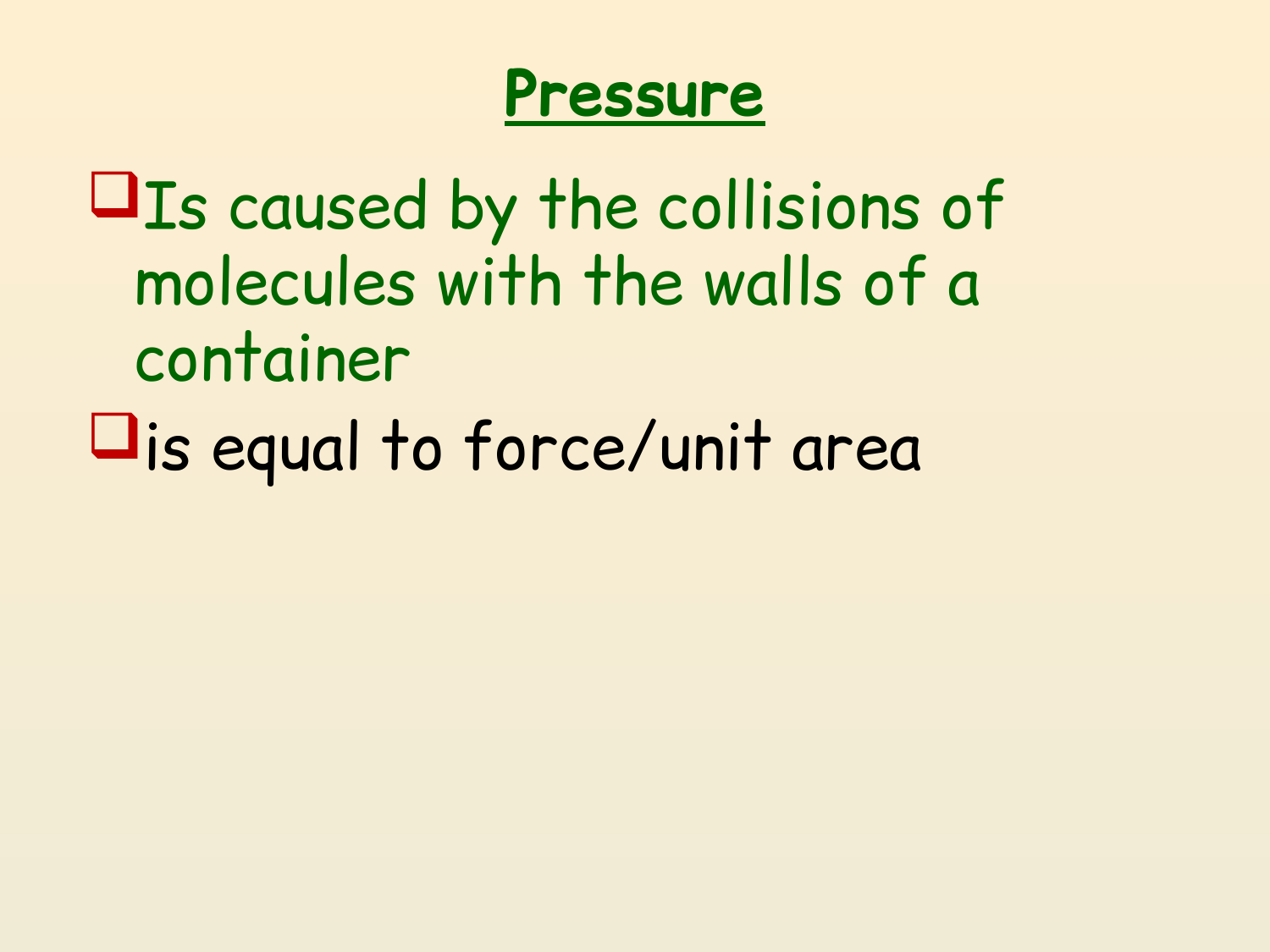

# Pressure
Is caused by the collisions of molecules with the walls of a container
is equal to force/unit area